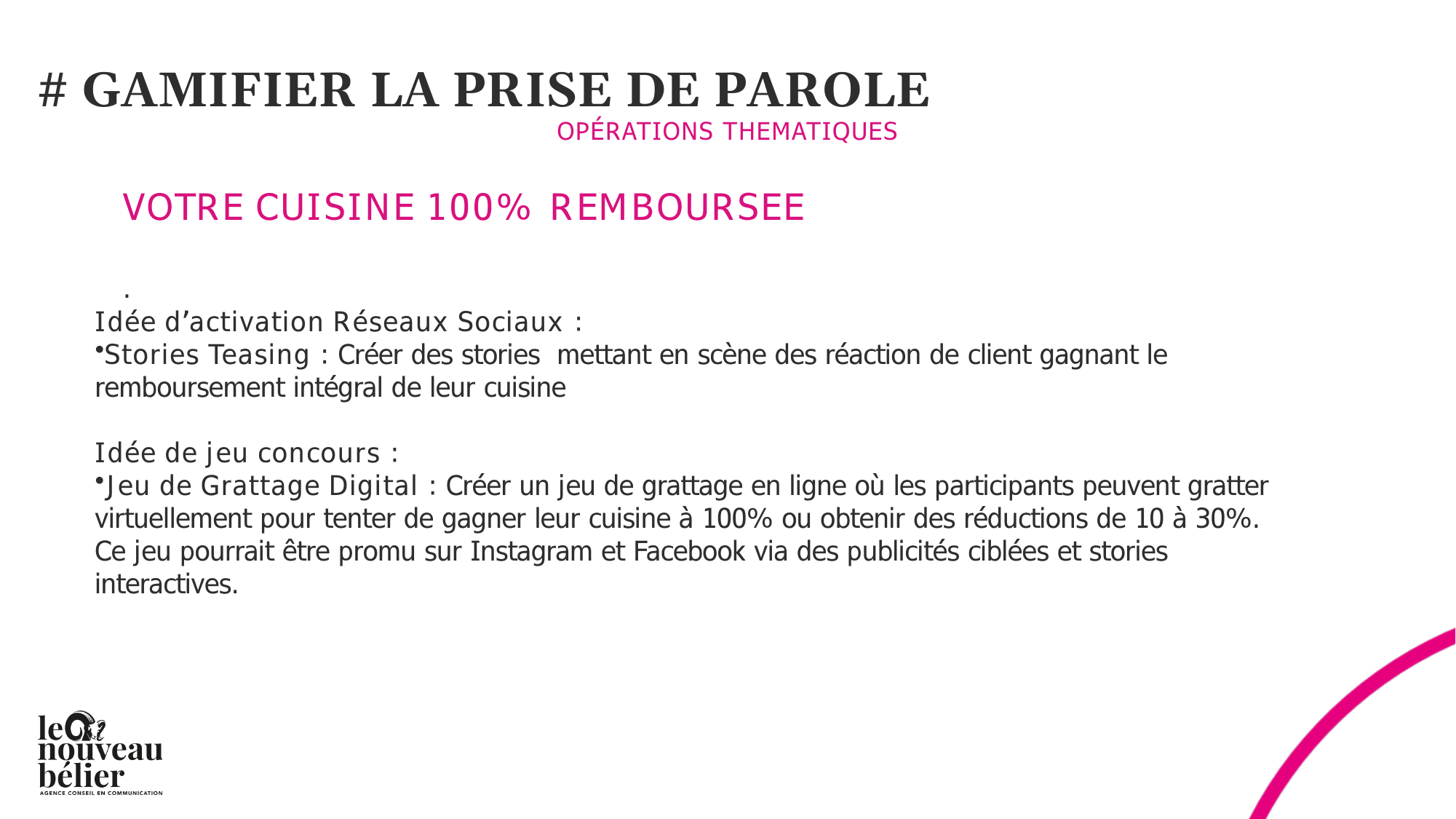

# # GAMIFIER LA PRISE DE PAROLE
Opérations THEMATIQUES
VOTRE CUISINE 100% REMBOURSEE

.

Idée d’activation Réseaux Sociaux :
Stories Teasing : Créer des stories  mettant en scène des réaction de client gagnant le remboursement intégral de leur cuisine
Idée de jeu concours :
Jeu de Grattage Digital : Créer un jeu de grattage en ligne où les participants peuvent gratter virtuellement pour tenter de gagner leur cuisine à 100% ou obtenir des réductions de 10 à 30%. Ce jeu pourrait être promu sur Instagram et Facebook via des publicités ciblées et stories interactives.